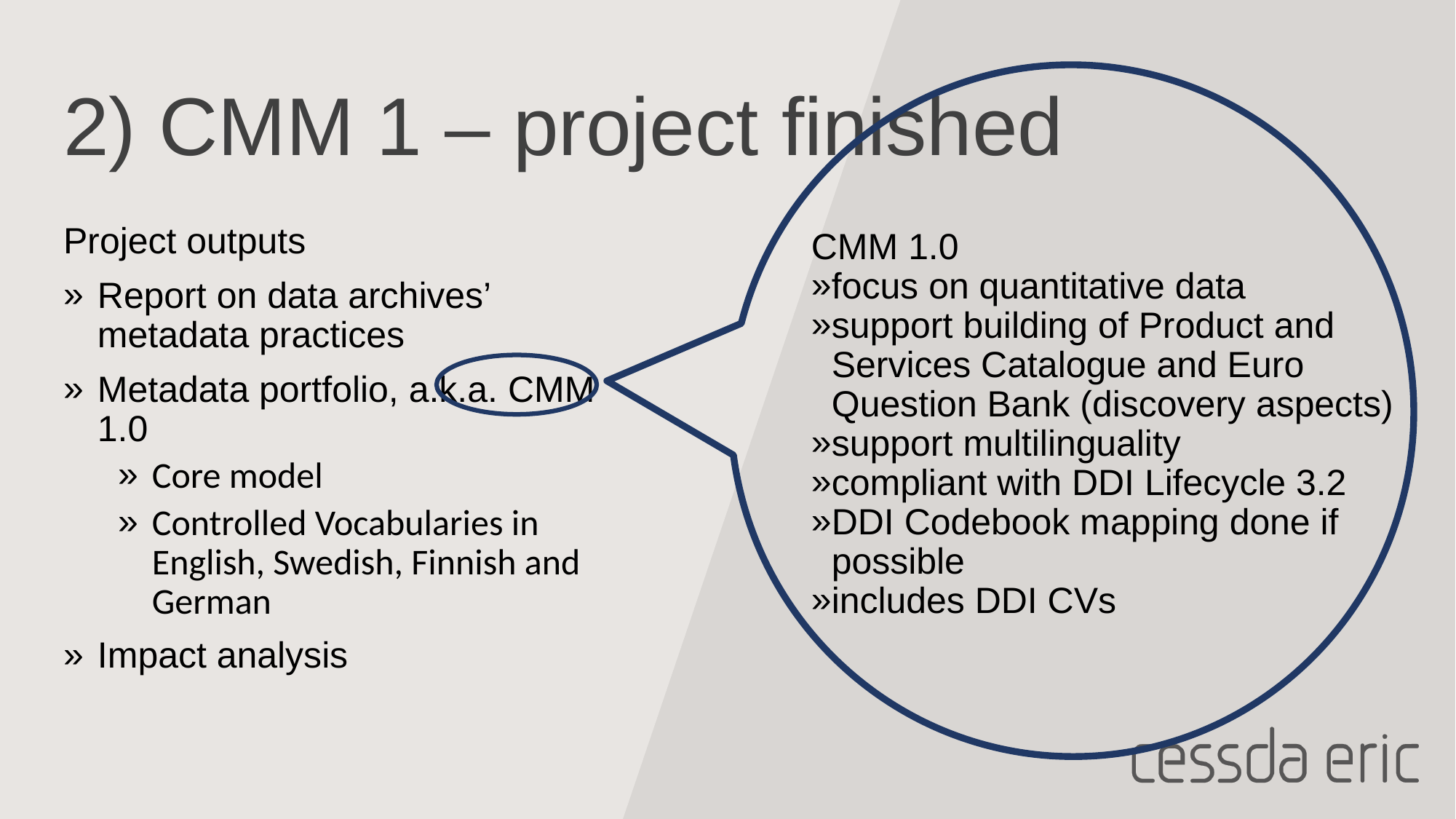

# 2) CMM 1 – project finished
Project outputs
Report on data archives’ metadata practices
Metadata portfolio, a.k.a. CMM 1.0
Core model
Controlled Vocabularies in English, Swedish, Finnish and German
Impact analysis
CMM 1.0
focus on quantitative data
support building of Product and Services Catalogue and Euro Question Bank (discovery aspects)
support multilinguality
compliant with DDI Lifecycle 3.2
DDI Codebook mapping done if possible
includes DDI CVs